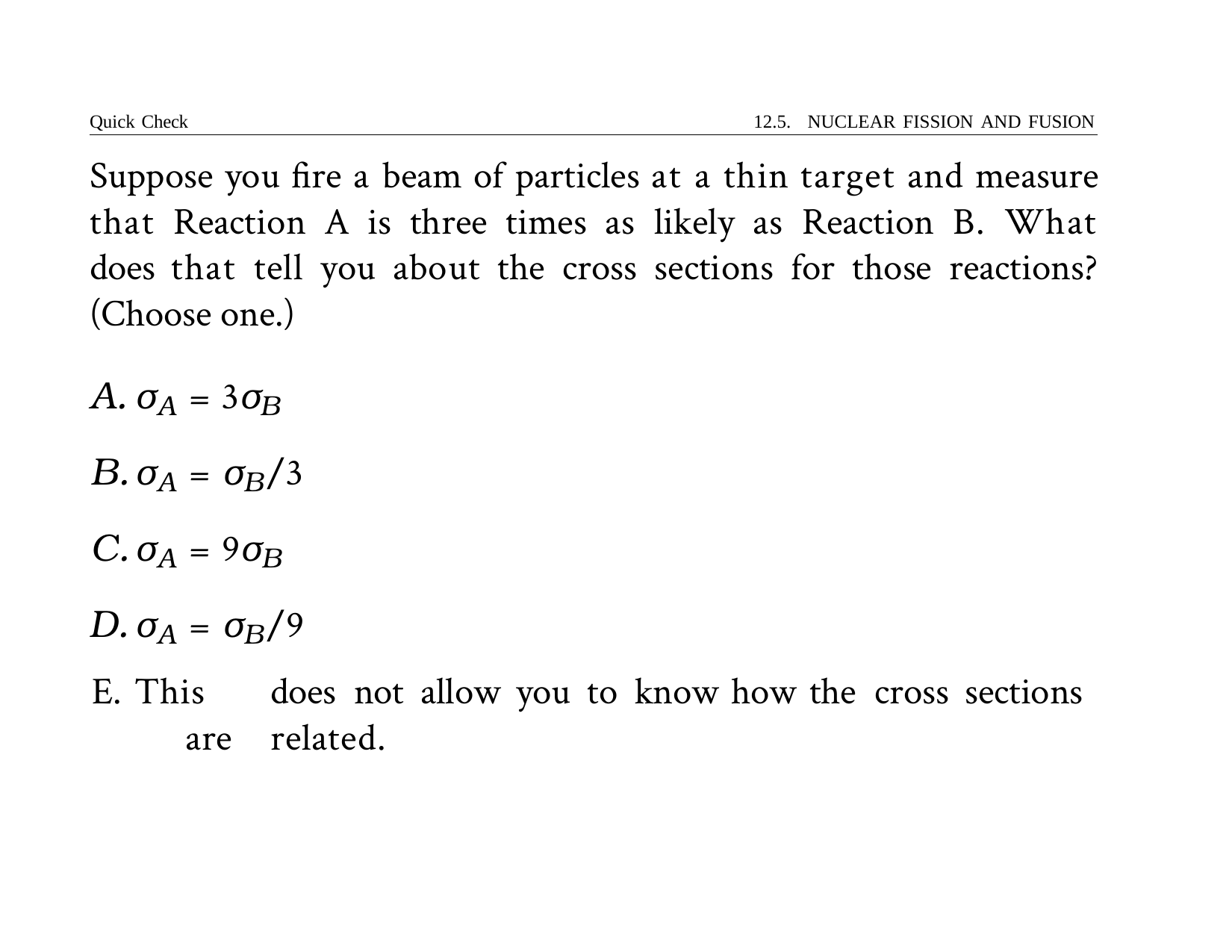

Quick Check	12.5.  NUCLEAR FISSION AND FUSION

# Suppose you fire a beam of particles at a thin target and measure that Reaction A is three times as likely as Reaction B. What does that tell you about the cross sections for those reactions? (Choose one.)
σA = 3σB
σA = σB/3
σA = 9σB
σA = σB/9
This	does	not	allow	you	to	know	how	the	cross	sections	are 	related.